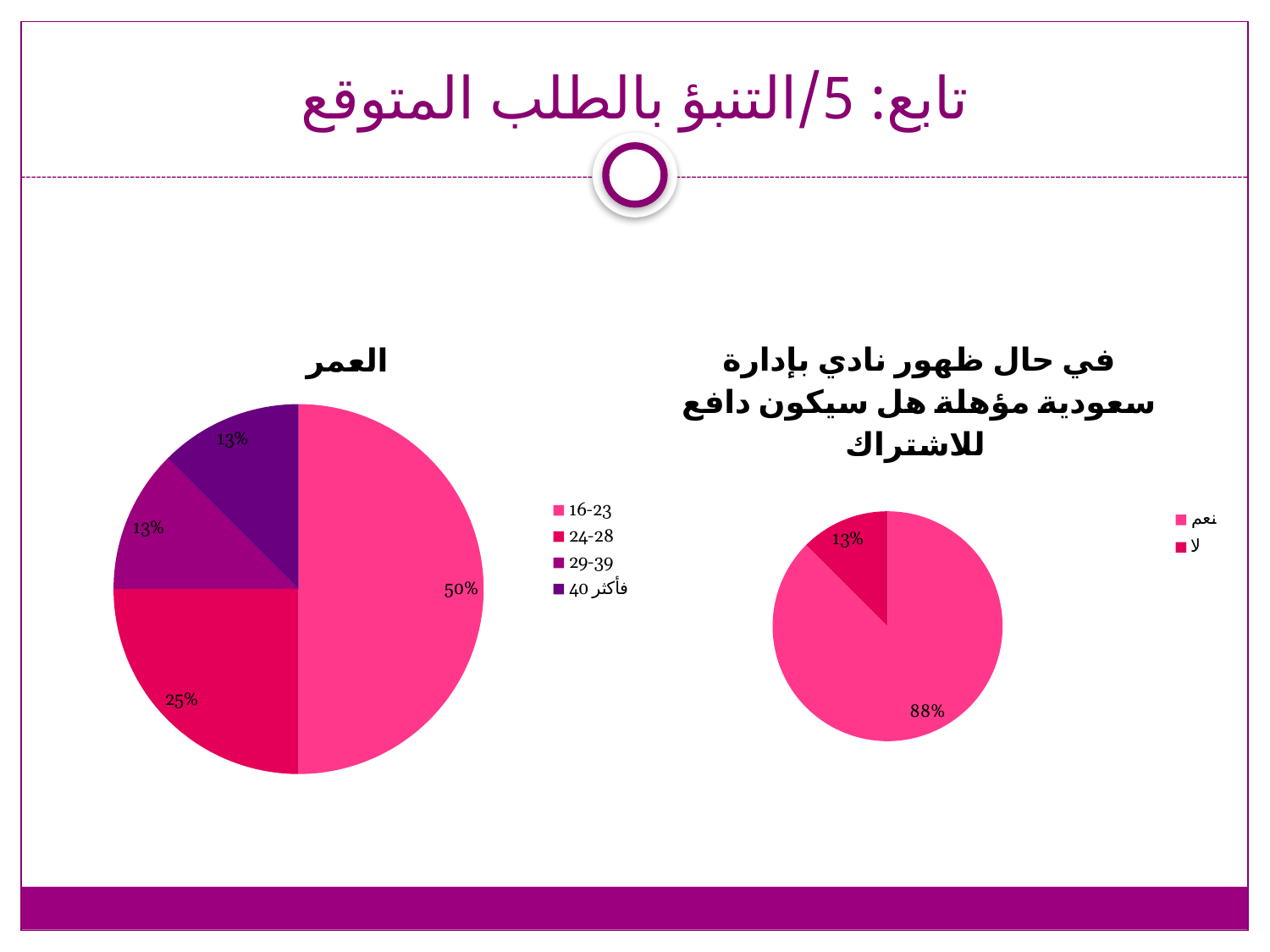

# تابع: 5/التنبؤ بالطلب المتوقع

### Chart:

| Category | العمر |
|---|---|
| 16-23 | 20.0 |
| 24-28 | 10.0 |
| 29-39 | 5.0 |
| 40 فأكثر | 5.0 |

### Chart:

| Category | في حال ظهور نادي بإدارة سعودية مؤهلة هل سيكون دافع للاشتراك  |
|---|---|
| نعم | 35.0 |
| لا | 5.0 |